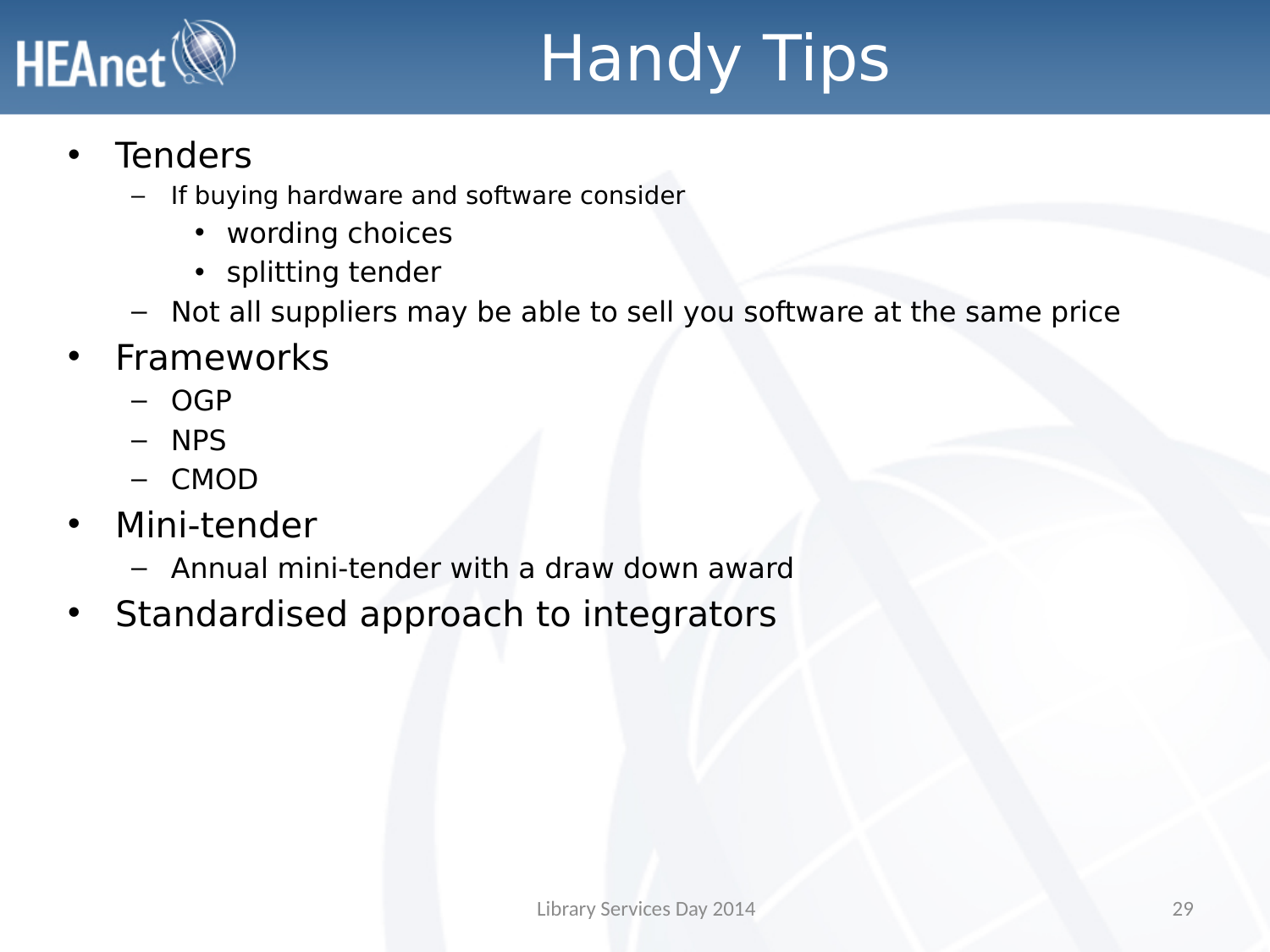

# Handy Tips
Tenders
If buying hardware and software consider
wording choices
splitting tender
Not all suppliers may be able to sell you software at the same price
Frameworks
OGP
NPS
CMOD
Mini-tender
Annual mini-tender with a draw down award
Standardised approach to integrators

Library Services Day 2014
29